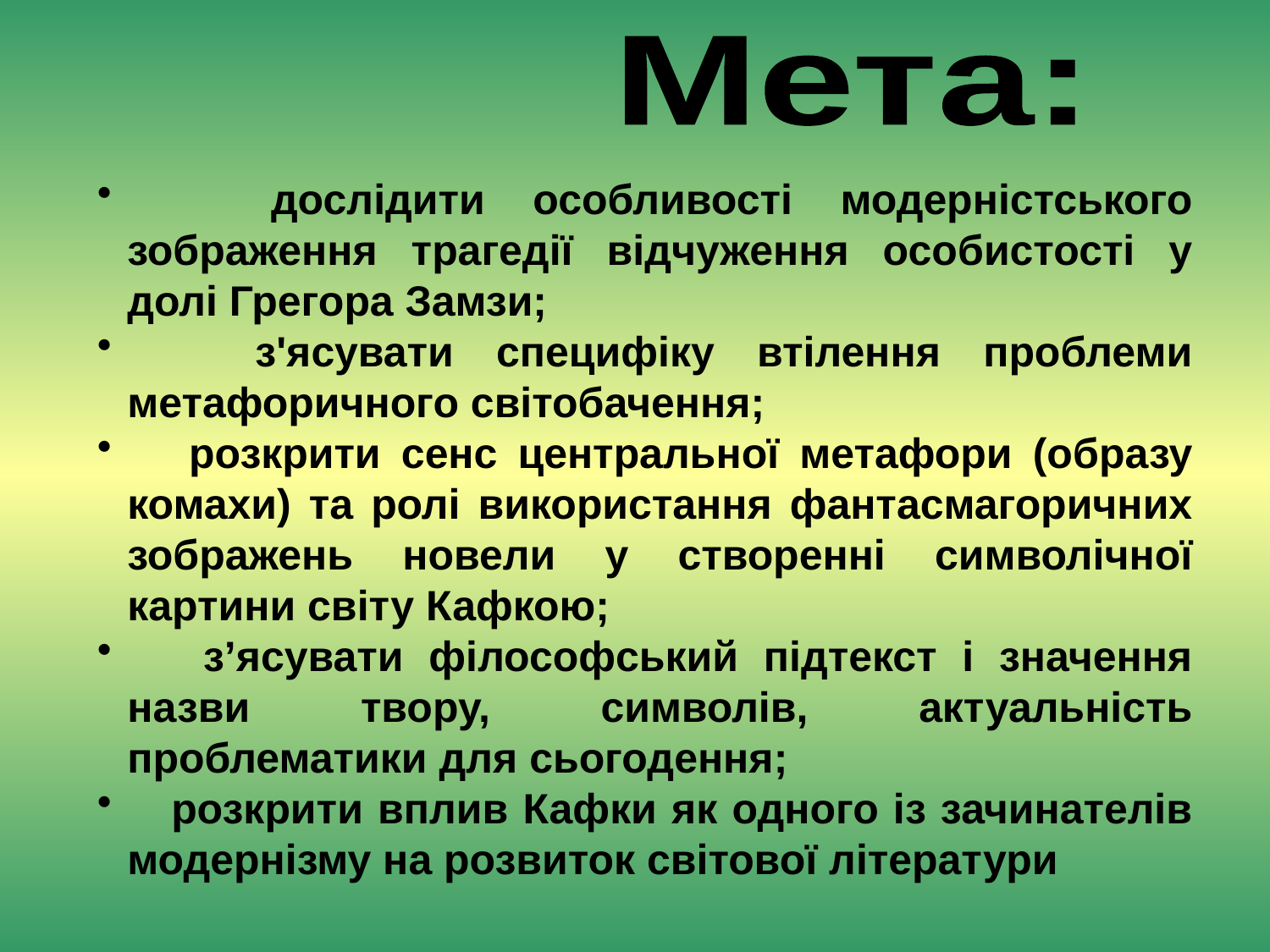

Мета:
   дослідити особливості модерністського зображення трагедії відчуження особистості у долі Грегора Замзи;
   з'ясувати специфіку втілення проблеми метафоричного світобачення;
   розкрити сенс центральної метафори (образу комахи) та ролі використання фантасмагоричних зображень новели у створенні символічної картини світу Кафкою;
   з’ясувати філософський підтекст і значення назви твору, символів, актуальність проблематики для сьогодення;
   розкрити вплив Кафки як одного із зачинателів модернізму на розвиток світової літератури